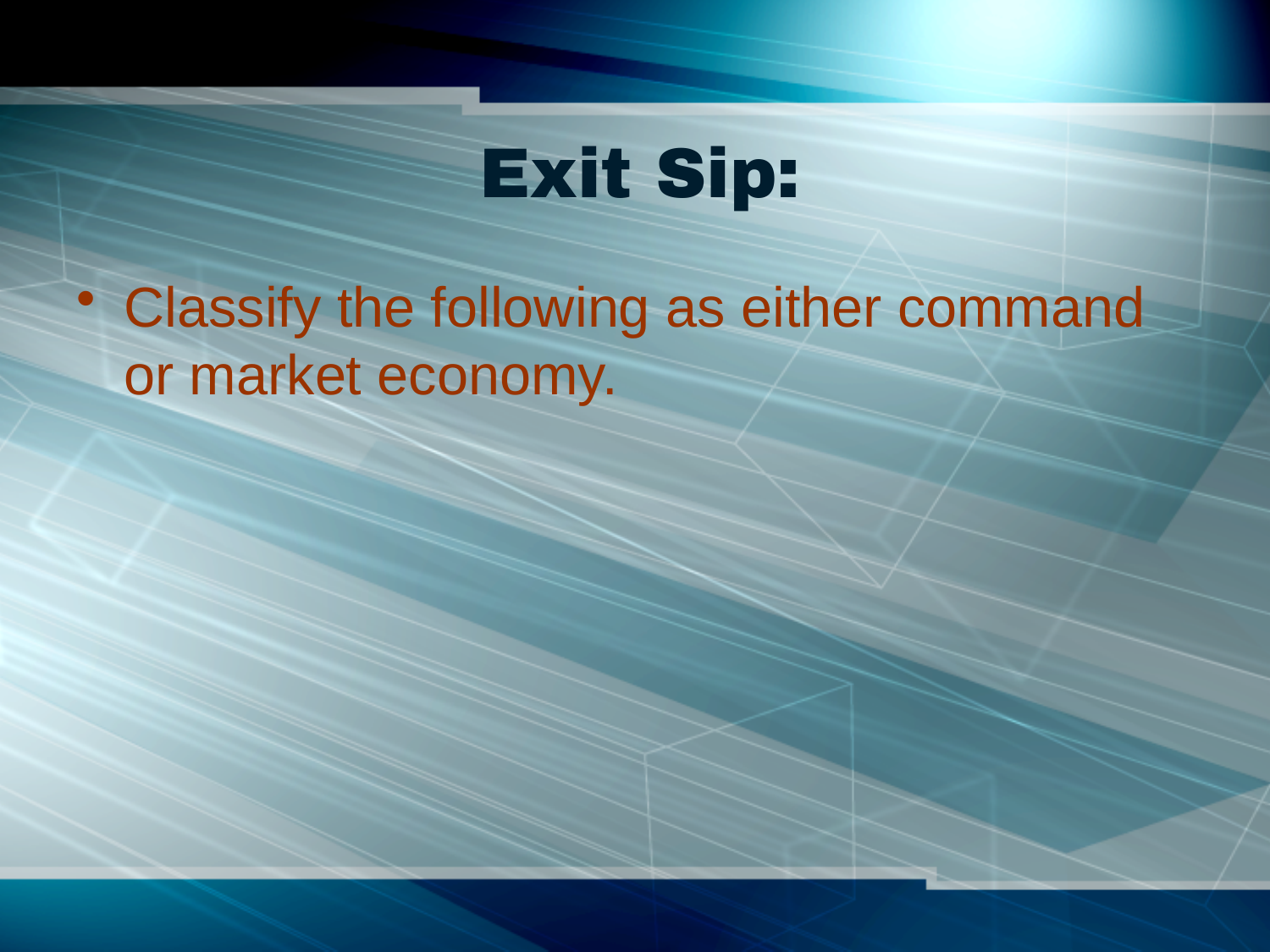

# Exit Sip:
Classify the following as either command or market economy.